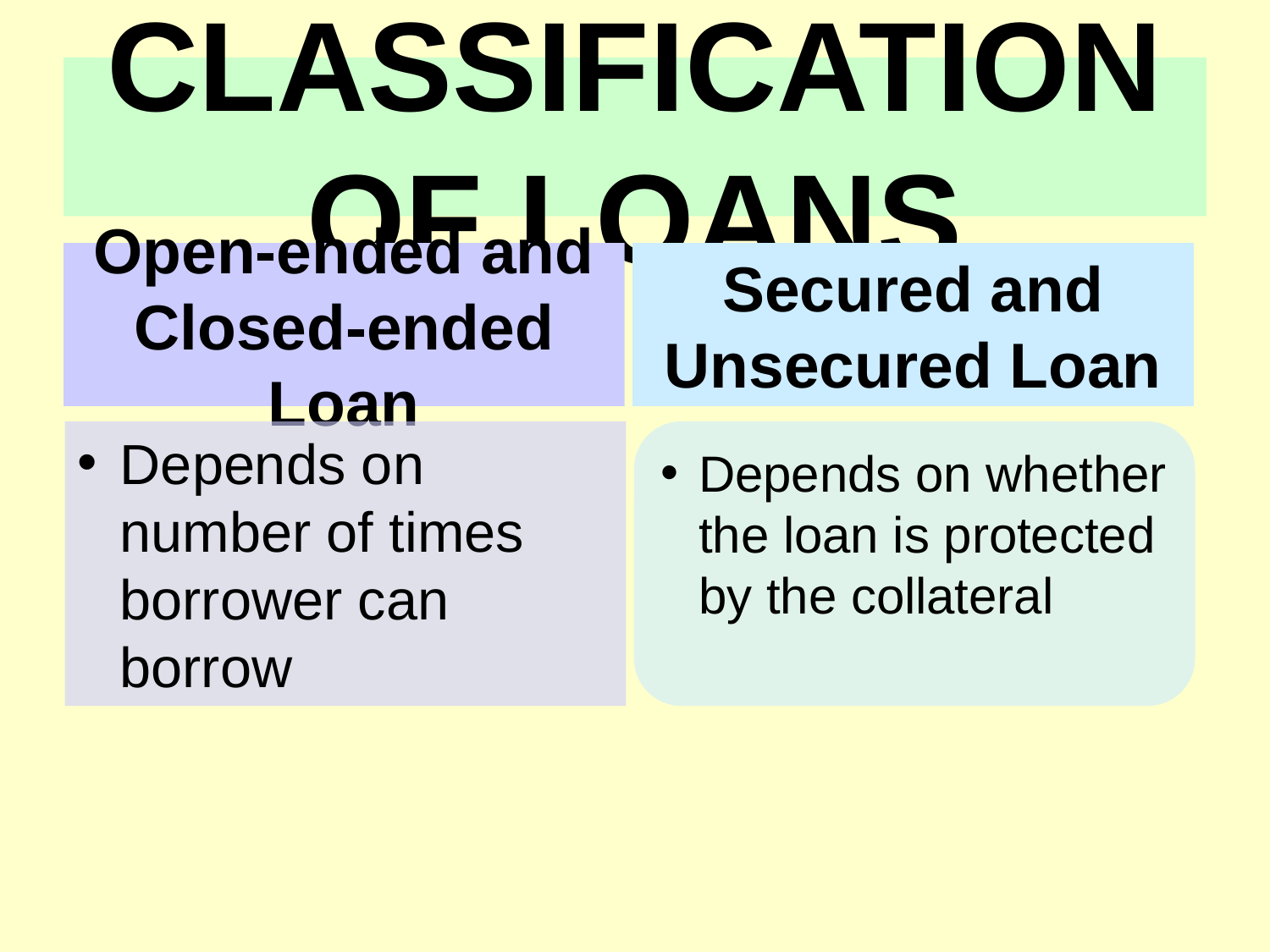

# CLASSIFICATION OF LOANS
Open-ended and Closed-ended Loan
Secured and Unsecured Loan
Depends on number of times borrower can borrow

Depends on whether the loan is protected by the collateral